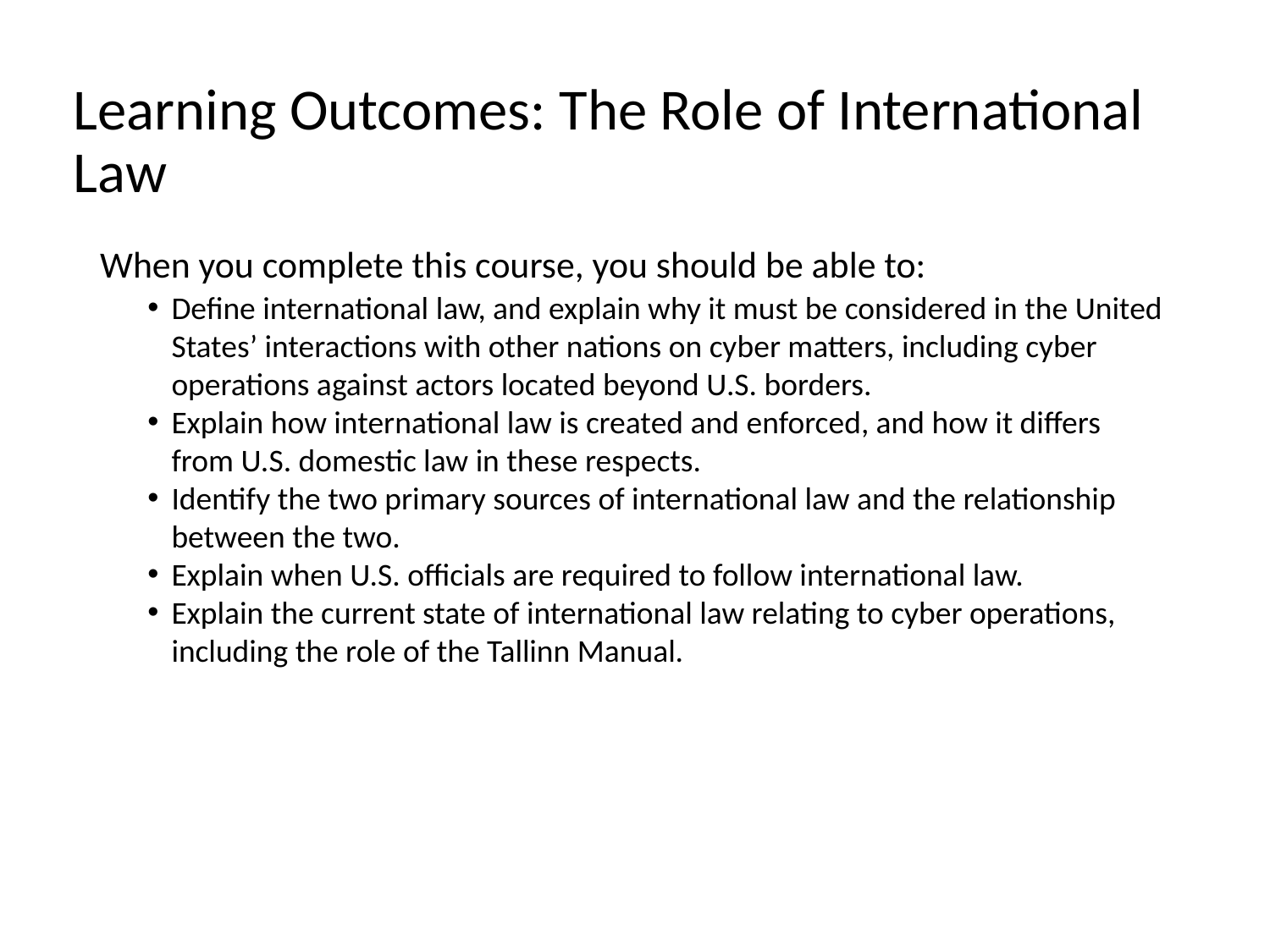

# Learning Outcomes: The Role of International Law
When you complete this course, you should be able to:

Define international law, and explain why it must be considered in the United States’ interactions with other nations on cyber matters, including cyber operations against actors located beyond U.S. borders.
Explain how international law is created and enforced, and how it differs from U.S. domestic law in these respects.
Identify the two primary sources of international law and the relationship between the two.
Explain when U.S. officials are required to follow international law.
Explain the current state of international law relating to cyber operations, including the role of the Tallinn Manual.